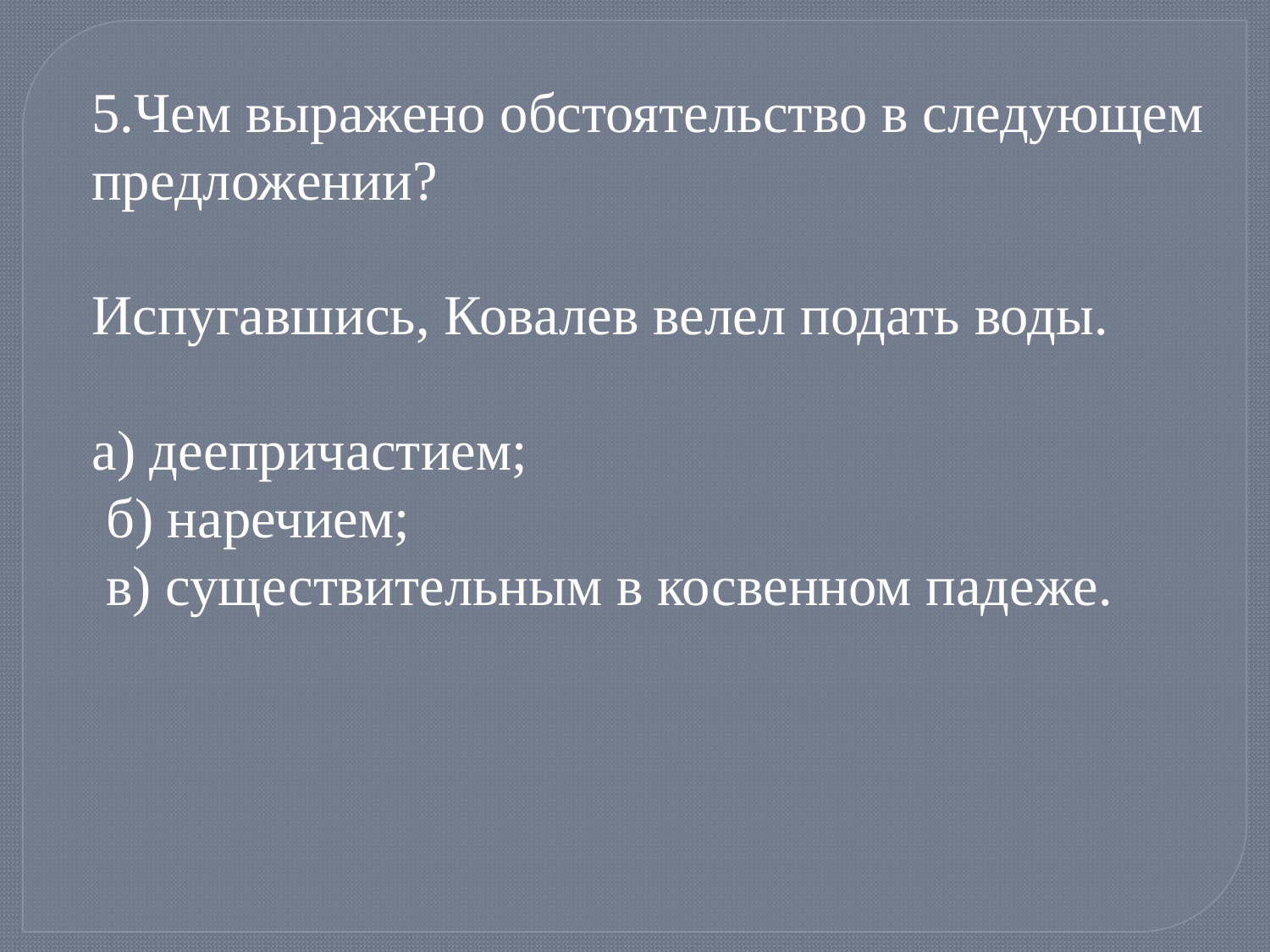

5.Чем выражено обстоятельство в следующем предложении?

Испугавшись, Ковалев велел подать воды.

а) деепричастием;
 б) наречием;
 в) существительным в косвенном падеже.